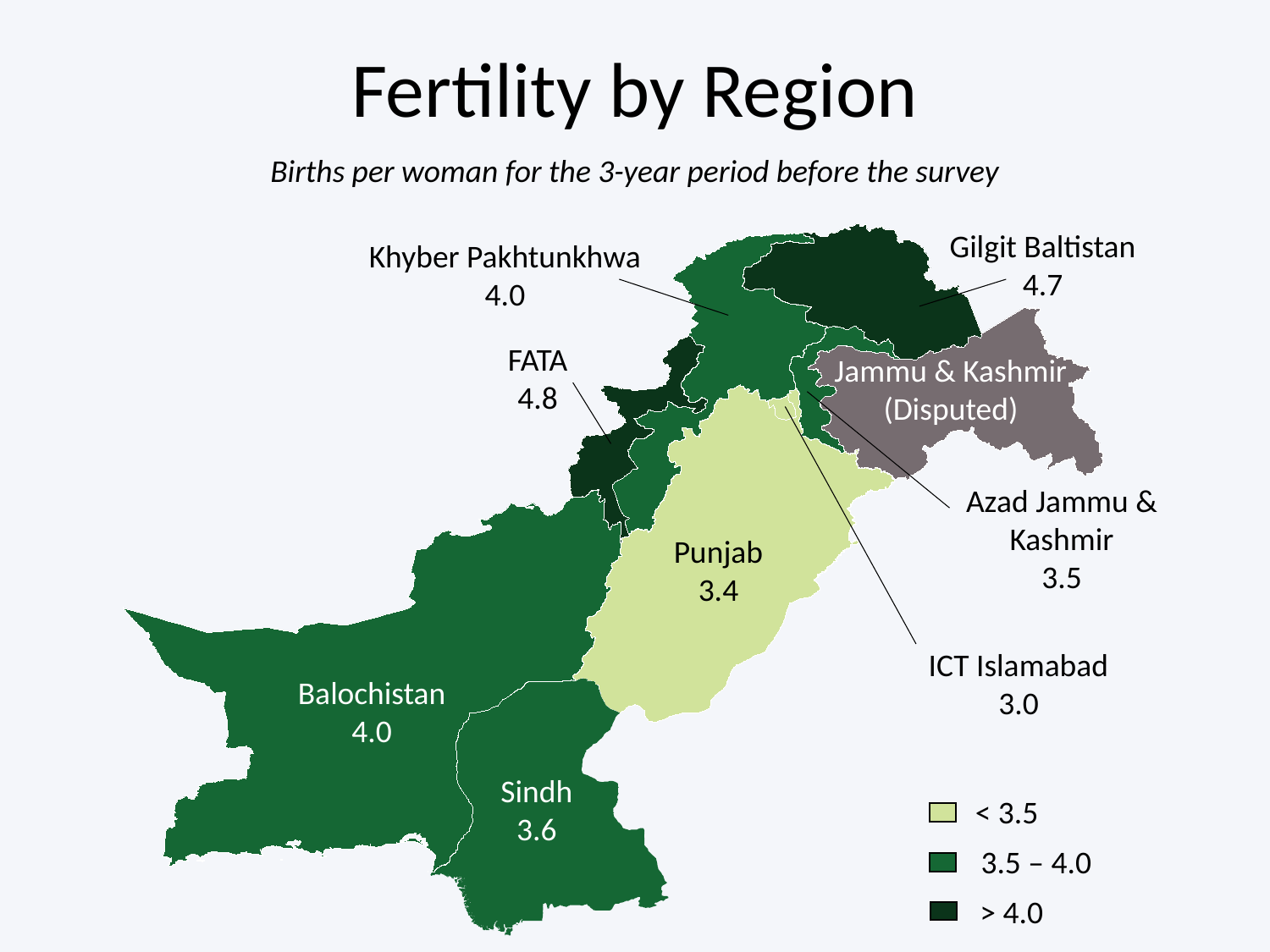

# Fertility by Region
Births per woman for the 3-year period before the survey
Gilgit Baltistan
4.7

Khyber Pakhtunkhwa
4.0

FATA
4.8

Jammu & Kashmir (Disputed)

Azad Jammu & Kashmir
3.5

Punjab
3.4
ICT Islamabad
3.0
Balochistan
4.0

Sindh
3.6
< 3.5

3.5 – 4.0

> 4.0